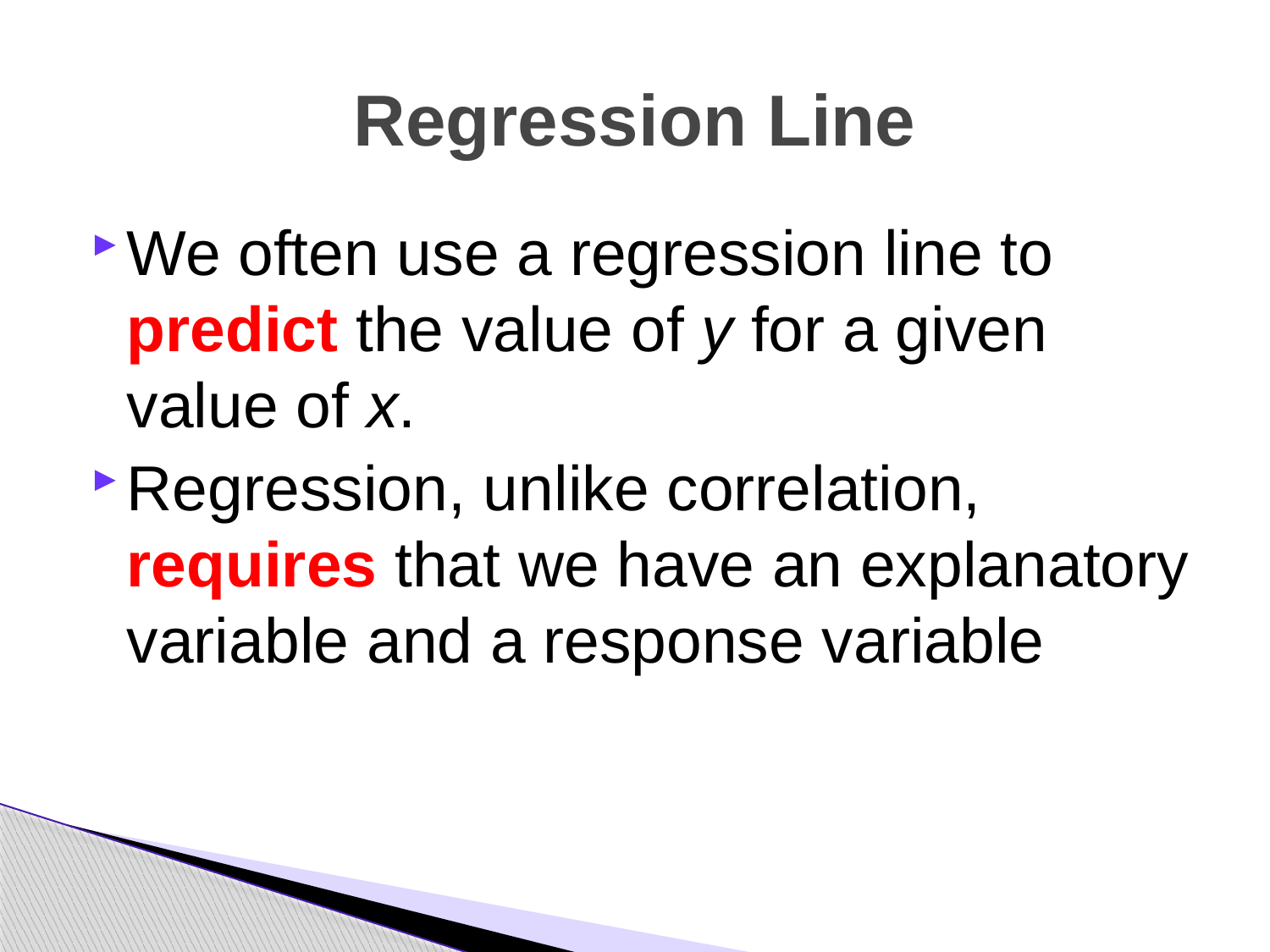

# Regression Line
We often use a regression line to predict the value of y for a given value of x.
Regression, unlike correlation, requires that we have an explanatory variable and a response variable